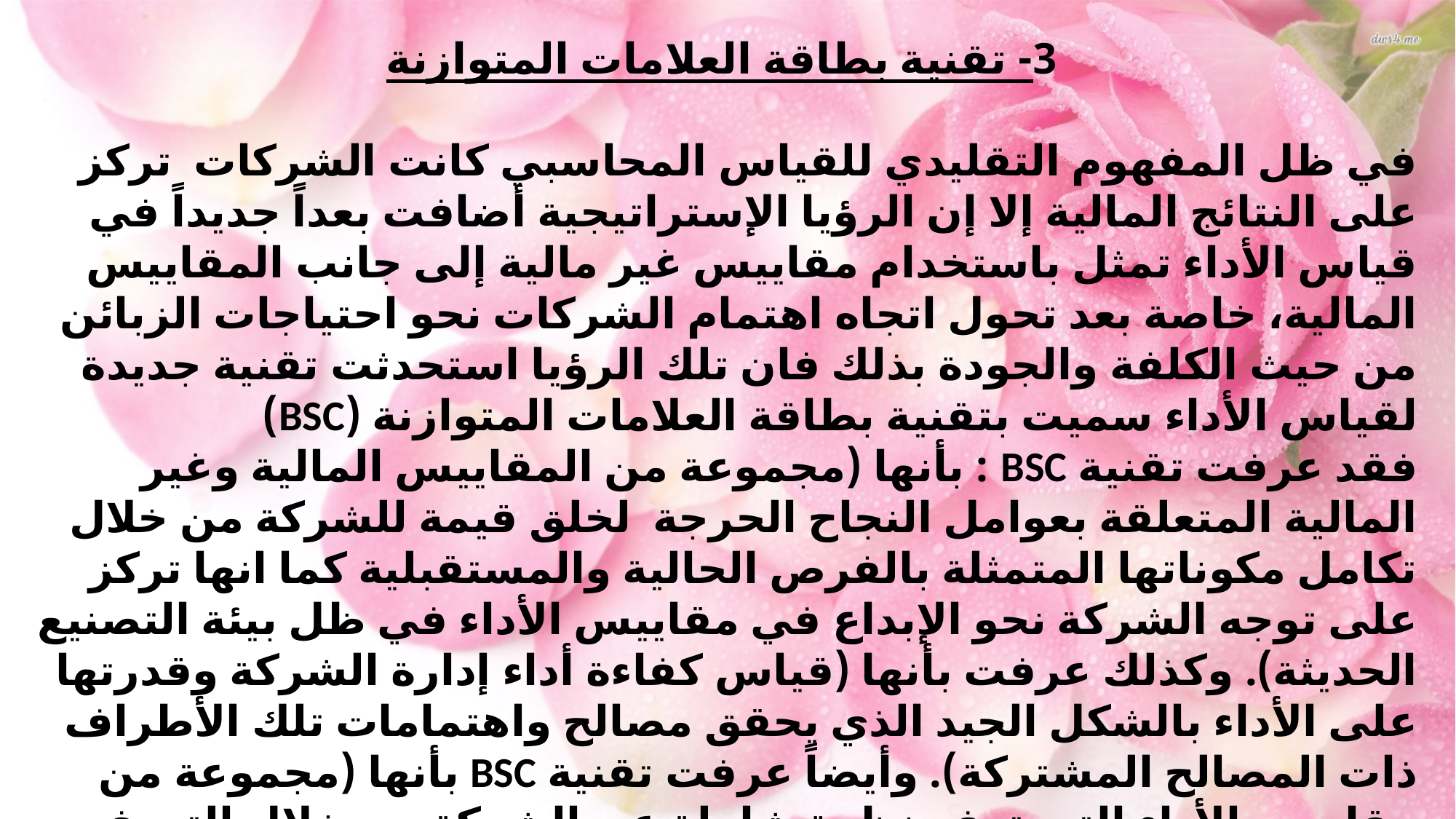

3- تقنية بطاقة العلامات المتوازنة

في ظل المفهوم التقليدي للقياس المحاسبي كانت الشركات  تركز على النتائج المالية إلا إن الرؤيا الإستراتيجية أضافت بعداً جديداً في قياس الأداء تمثل باستخدام مقاييس غير مالية إلى جانب المقاييس المالية، خاصة بعد تحول اتجاه اهتمام الشركات نحو احتياجات الزبائن من حيث الكلفة والجودة بذلك فان تلك الرؤيا استحدثت تقنية جديدة لقياس الأداء سميت بتقنية بطاقة العلامات المتوازنة (BSC)
فقد عرفت تقنية BSC : بأنها (مجموعة من المقاييس المالية وغير المالية المتعلقة بعوامل النجاح الحرجة  لخلق قيمة للشركة من خلال تكامل مكوناتها المتمثلة بالفرص الحالية والمستقبلية كما انها تركز على توجه الشركة نحو الإبداع في مقاييس الأداء في ظل بيئة التصنيع الحديثة). وكذلك عرفت بأنها (قياس كفاءة أداء إدارة الشركة وقدرتها على الأداء بالشكل الجيد الذي يحقق مصالح واهتمامات تلك الأطراف ذات المصالح المشتركة). وأيضاً عرفت تقنية BSC بأنها (مجموعة من مقاييس الأداء التي توفر نظرة شاملة عن الشركة من خلال التعرف على أهداف المساهمين ورضا الزبون، فهي أسلوب يتضمن مجموعة من المقاييس المالية وغير المالية من اجل إعطاء المدراء التقويم الشامل لأداء الشركة وترابطها بإستراتيجية الشركةعن طريق أربعة مناظير أساسية هي " المالي، الزبون، العمليات الداخلية، التعلم والنمو").